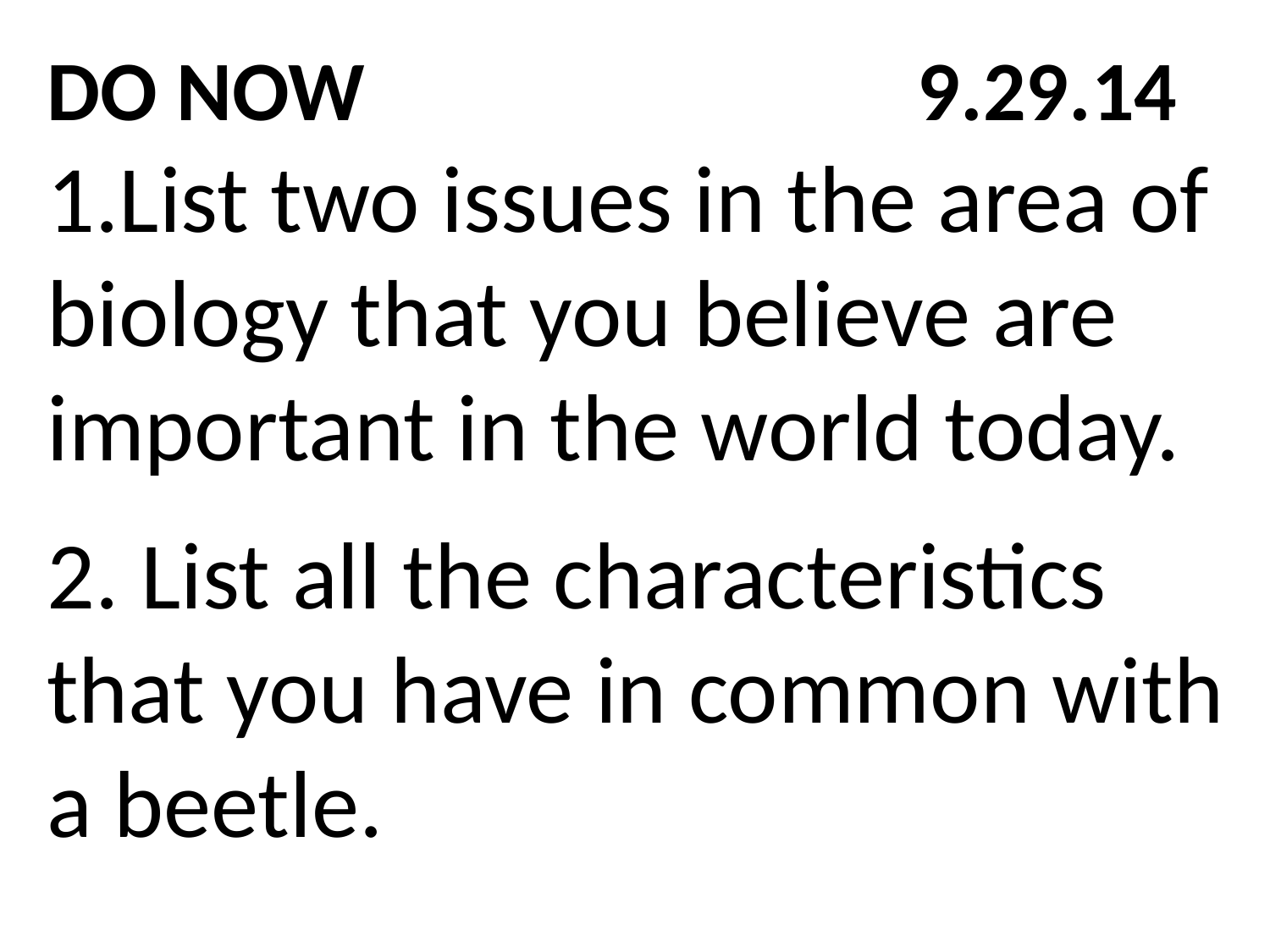

DO NOW                             9.29.14
1.List two issues in the area of biology that you believe are important in the world today.

2. List all the characteristics that you have in common with a beetle.